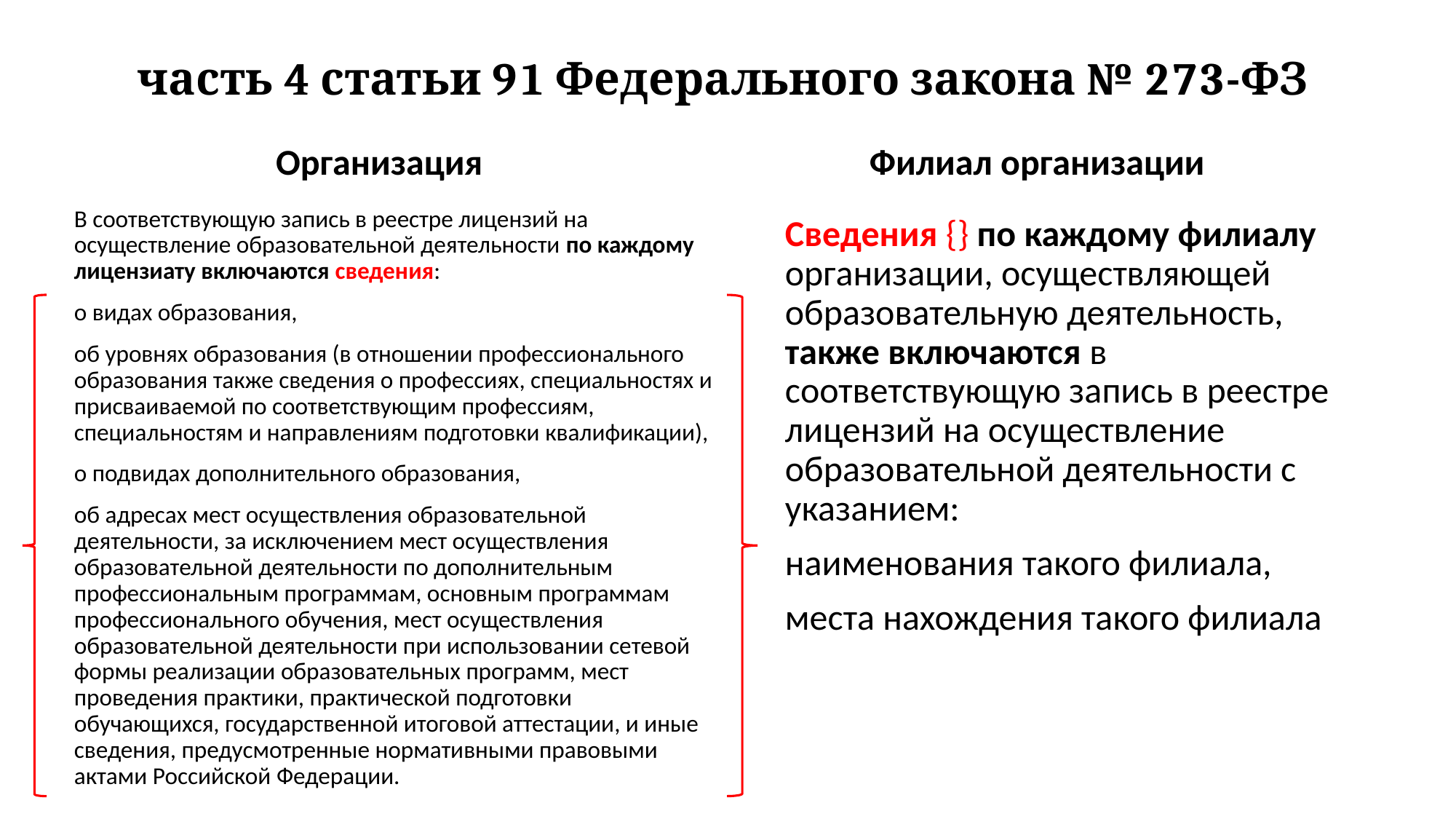

# часть 4 статьи 91 Федерального закона № 273-ФЗ
Организация
Филиал организации
В соответствующую запись в реестре лицензий на осуществление образовательной деятельности по каждому лицензиату включаются сведения:
о видах образования,
об уровнях образования (в отношении профессионального образования также сведения о профессиях, специальностях и присваиваемой по соответствующим профессиям, специальностям и направлениям подготовки квалификации),
о подвидах дополнительного образования,
об адресах мест осуществления образовательной деятельности, за исключением мест осуществления образовательной деятельности по дополнительным профессиональным программам, основным программам профессионального обучения, мест осуществления образовательной деятельности при использовании сетевой формы реализации образовательных программ, мест проведения практики, практической подготовки обучающихся, государственной итоговой аттестации, и иные сведения, предусмотренные нормативными правовыми актами Российской Федерации.
Сведения {} по каждому филиалу организации, осуществляющей образовательную деятельность, также включаются в соответствующую запись в реестре лицензий на осуществление образовательной деятельности с указанием:
наименования такого филиала,
места нахождения такого филиала